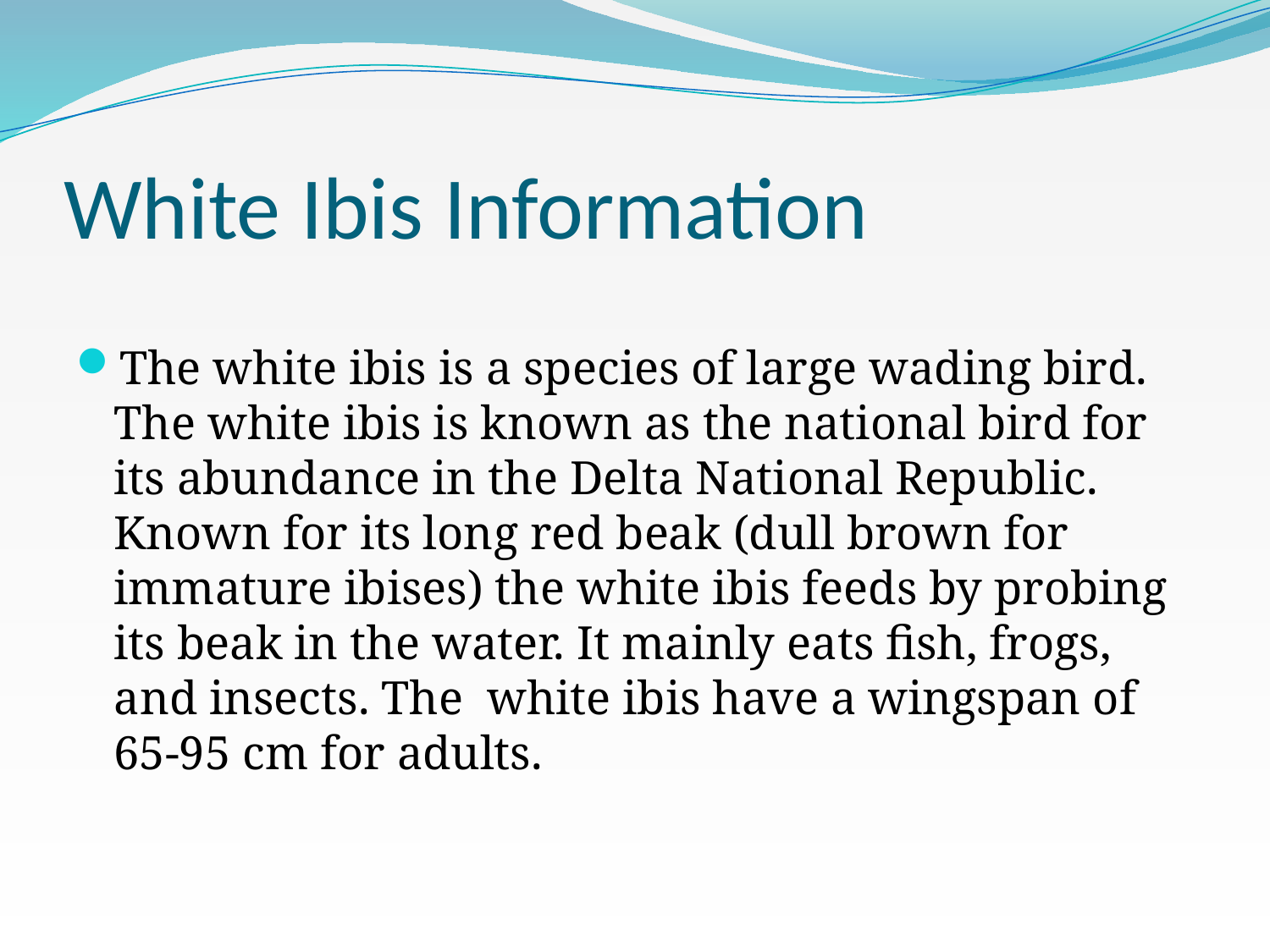

# White Ibis Information

The white ibis is a species of large wading bird. The white ibis is known as the national bird for its abundance in the Delta National Republic. Known for its long red beak (dull brown for immature ibises) the white ibis feeds by probing its beak in the water. It mainly eats fish, frogs, and insects. The  white ibis have a wingspan of 65-95 cm for adults.